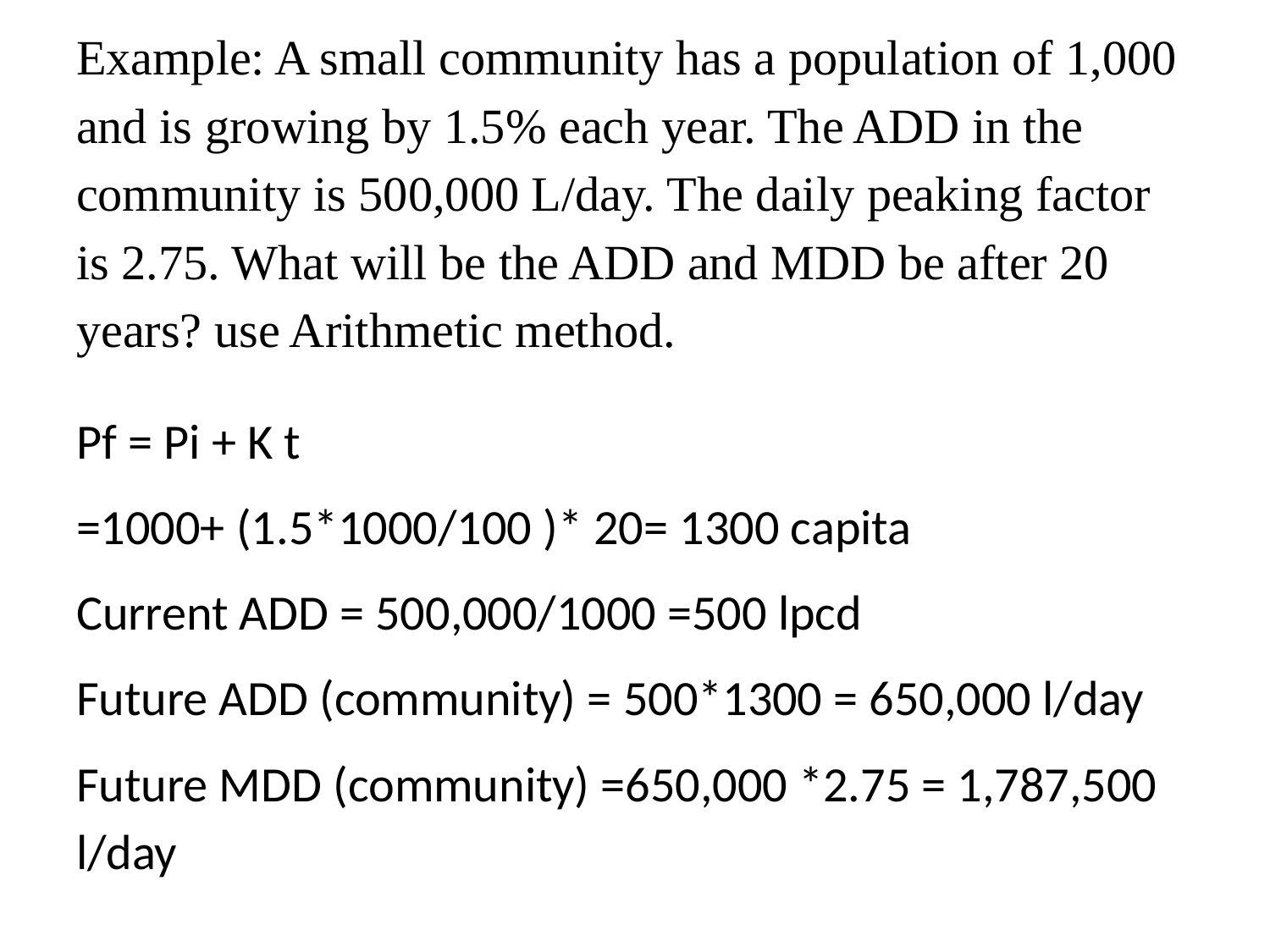

# Example: A small community has a population of 1,000 and is growing by 1.5% each year. The ADD in the community is 500,000 L/day. The daily peaking factor is 2.75. What will be the ADD and MDD be after 20 years? use Arithmetic method.
Pf = Pi + K t
=1000+ (1.5*1000/100 )* 20= 1300 capita
Current ADD = 500,000/1000 =500 lpcd
Future ADD (community) = 500*1300 = 650,000 l/day
Future MDD (community) =650,000 *2.75 = 1,787,500 l/day